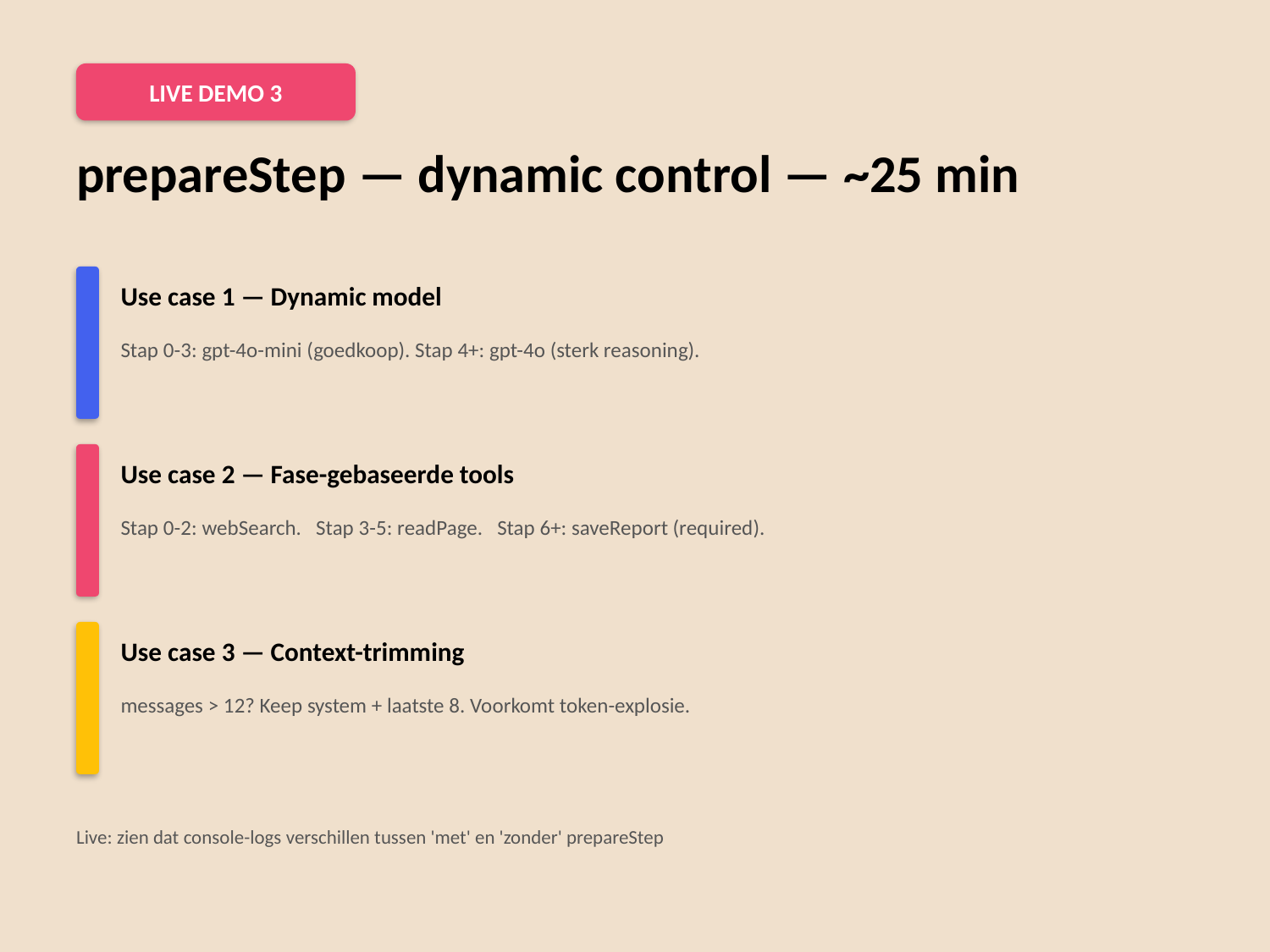

LIVE DEMO 3
prepareStep — dynamic control — ~25 min

Use case 1 — Dynamic model
Stap 0-3: gpt-4o-mini (goedkoop). Stap 4+: gpt-4o (sterk reasoning).

Use case 2 — Fase-gebaseerde tools
Stap 0-2: webSearch.   Stap 3-5: readPage.   Stap 6+: saveReport (required).

Use case 3 — Context-trimming
messages > 12? Keep system + laatste 8. Voorkomt token-explosie.
Live: zien dat console-logs verschillen tussen 'met' en 'zonder' prepareStep